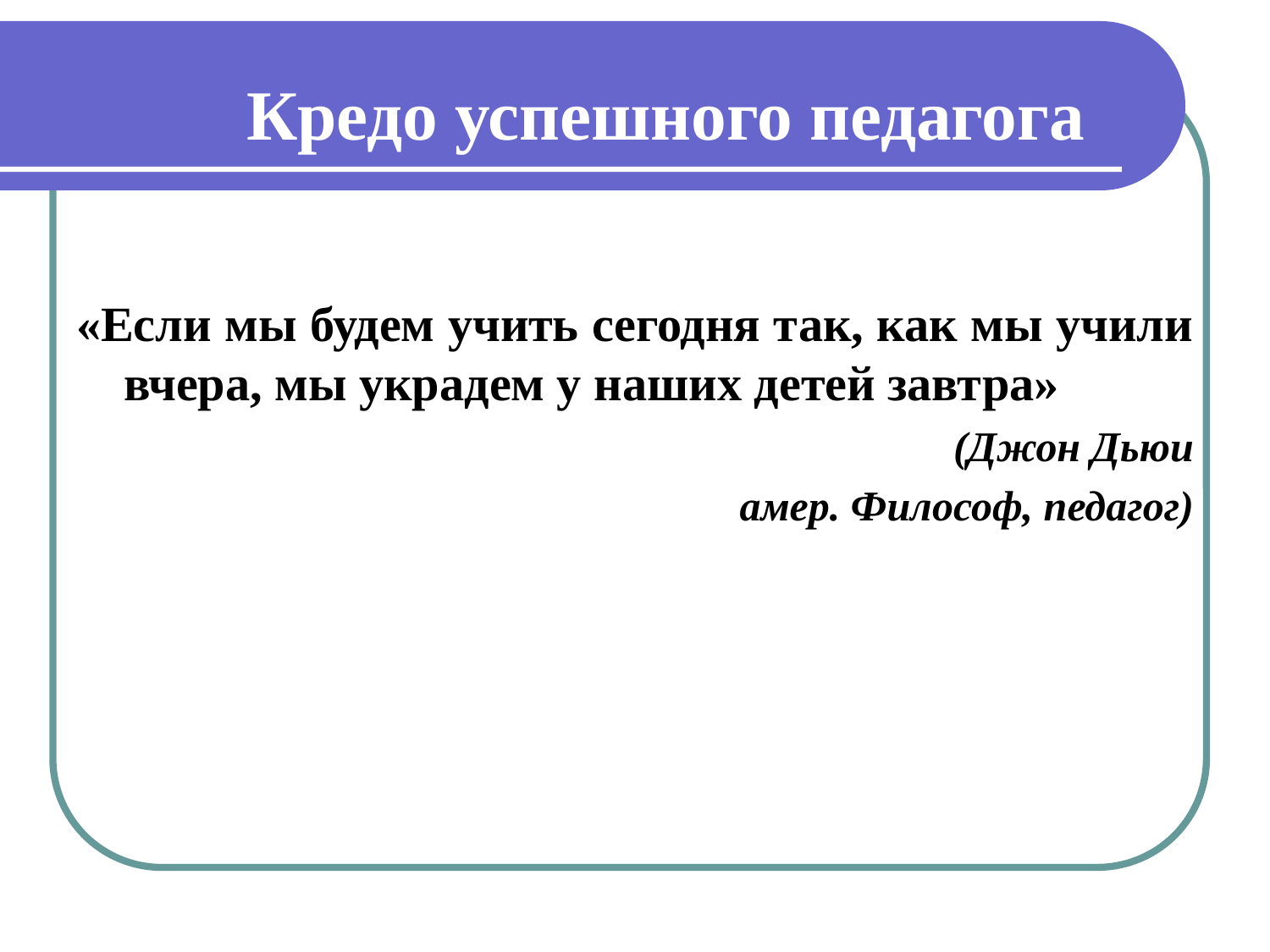

# Кредо успешного педагога
«Если мы будем учить сегодня так, как мы учили вчера, мы украдем у наших детей завтра»
                                                 (Джон Дьюи
амер. Философ, педагог)